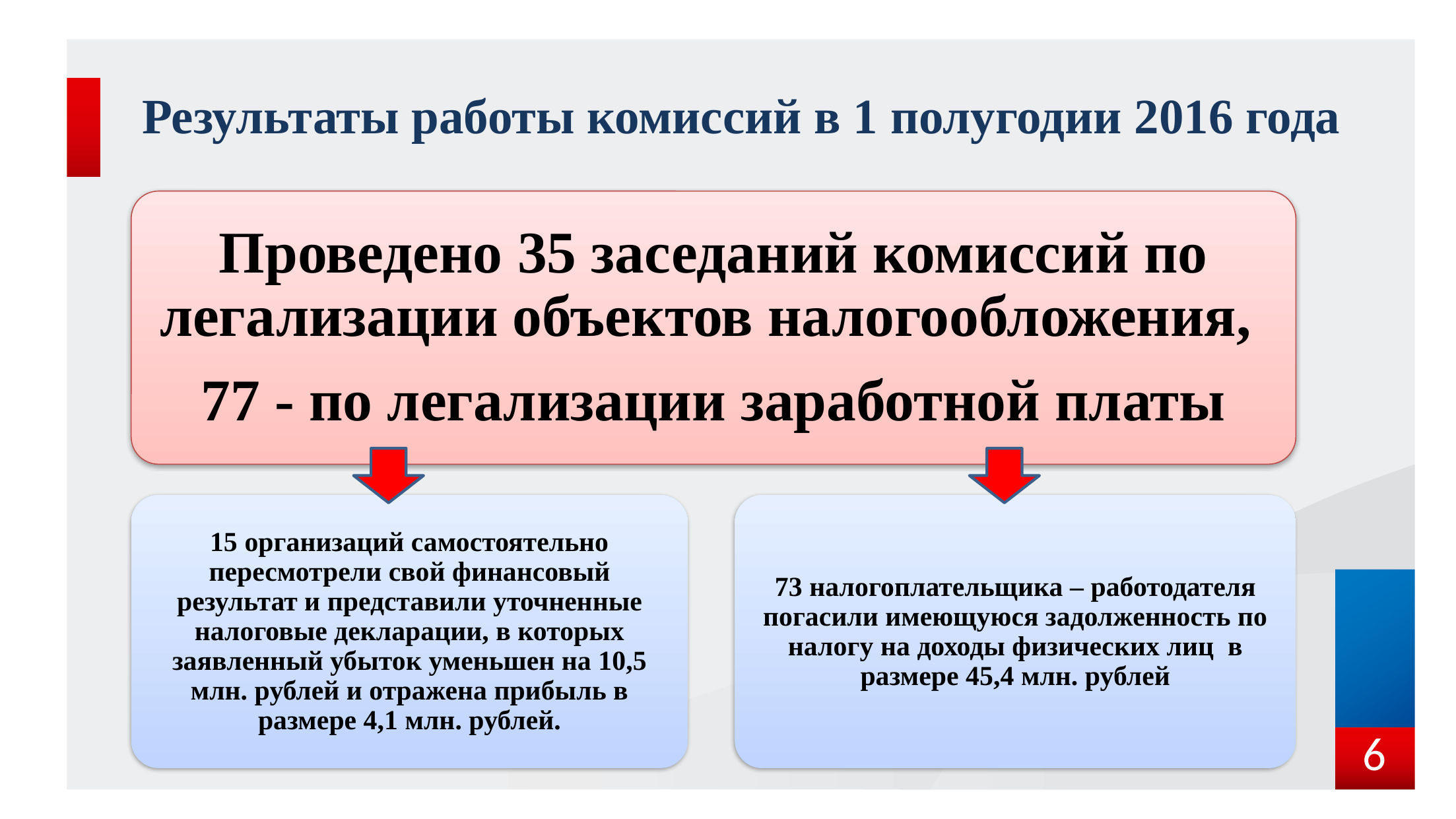

# Результаты работы комиссий в 1 полугодии 2016 года
Проведено 35 заседаний комиссий по легализации объектов налогообложения,
77 - по легализации заработной платы
15 организаций самостоятельно пересмотрели свой финансовый результат и представили уточненные налоговые декларации, в которых заявленный убыток уменьшен на 10,5 млн. рублей и отражена прибыль в размере 4,1 млн. рублей.
73 налогоплательщика – работодателя погасили имеющуюся задолженность по налогу на доходы физических лиц  в размере 45,4 млн. рублей

6